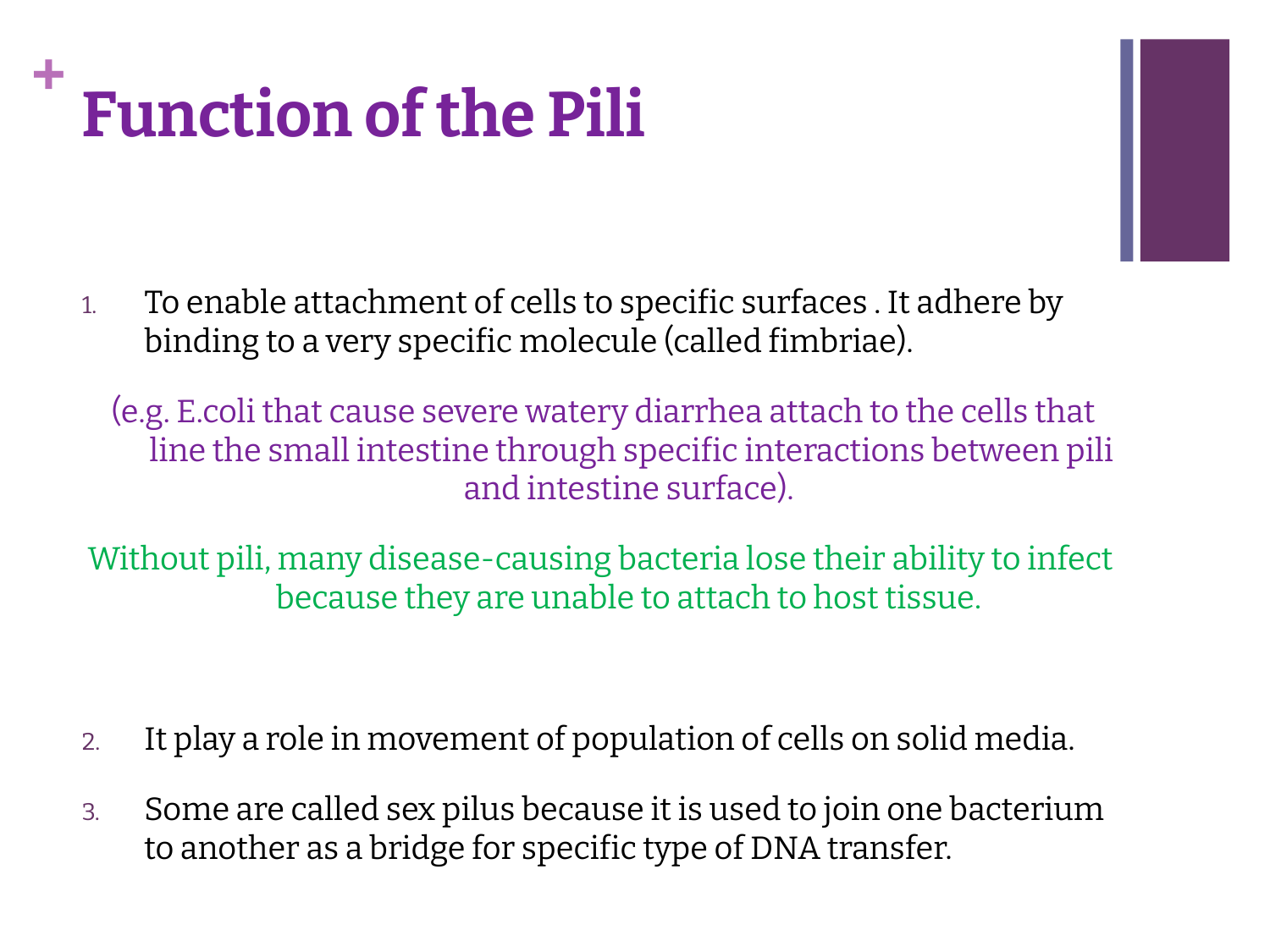

# Function of the Pili
To enable attachment of cells to specific surfaces . It adhere by binding to a very specific molecule (called fimbriae).
 (e.g. E.coli that cause severe watery diarrhea attach to the cells that line the small intestine through specific interactions between pili and intestine surface).
Without pili, many disease-causing bacteria lose their ability to infect because they are unable to attach to host tissue.

It play a role in movement of population of cells on solid media.
Some are called sex pilus because it is used to join one bacterium to another as a bridge for specific type of DNA transfer.